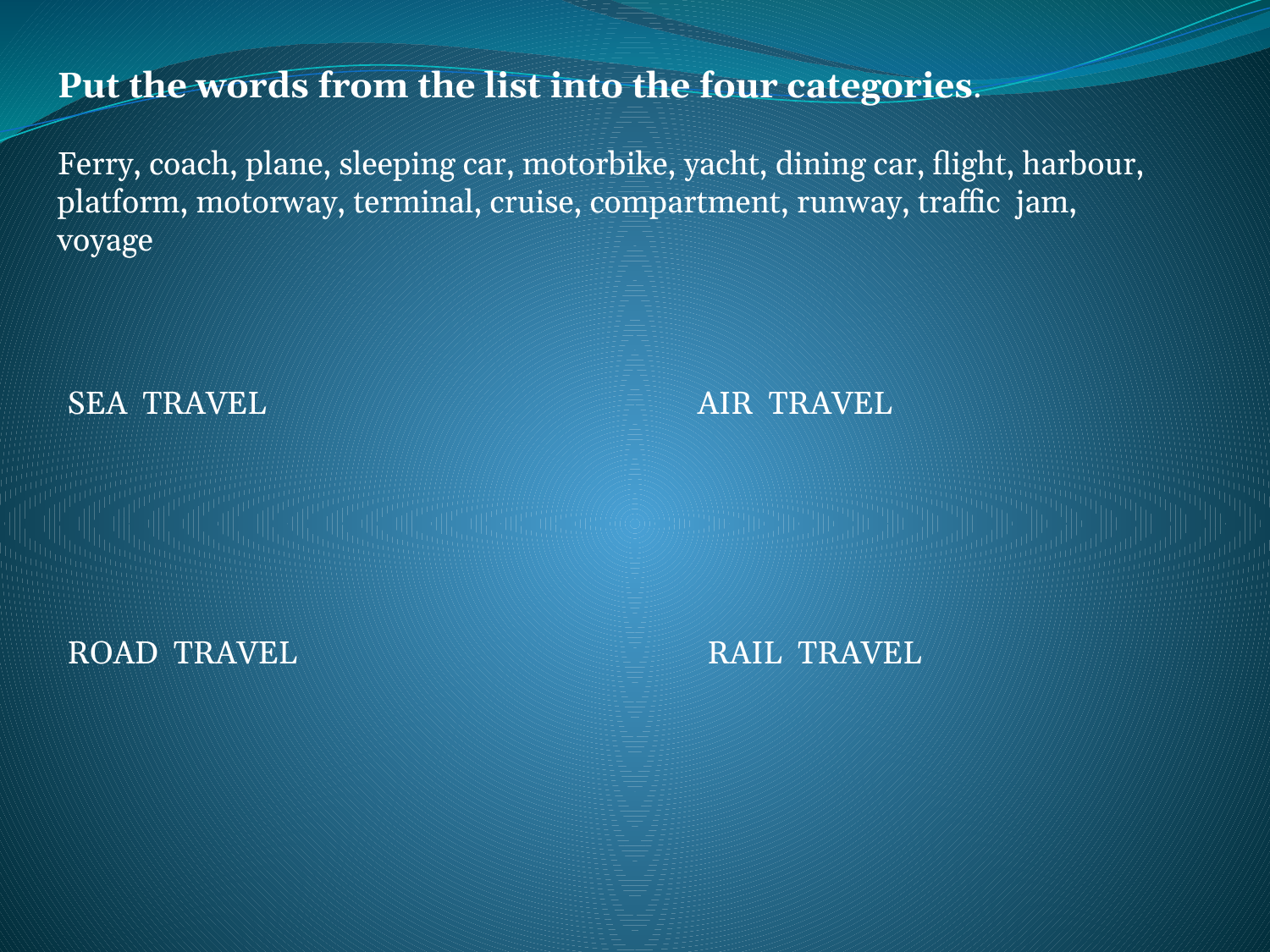

Put the words from the list into the four categories.

Ferry, coach, plane, sleeping car, motorbike, yacht, dining car, flight, harbour, platform, motorway, terminal, cruise, compartment, runway, traffic  jam, voyage
SEA  TRAVEL
AIR  TRAVEL
ROAD  TRAVEL
RAIL  TRAVEL